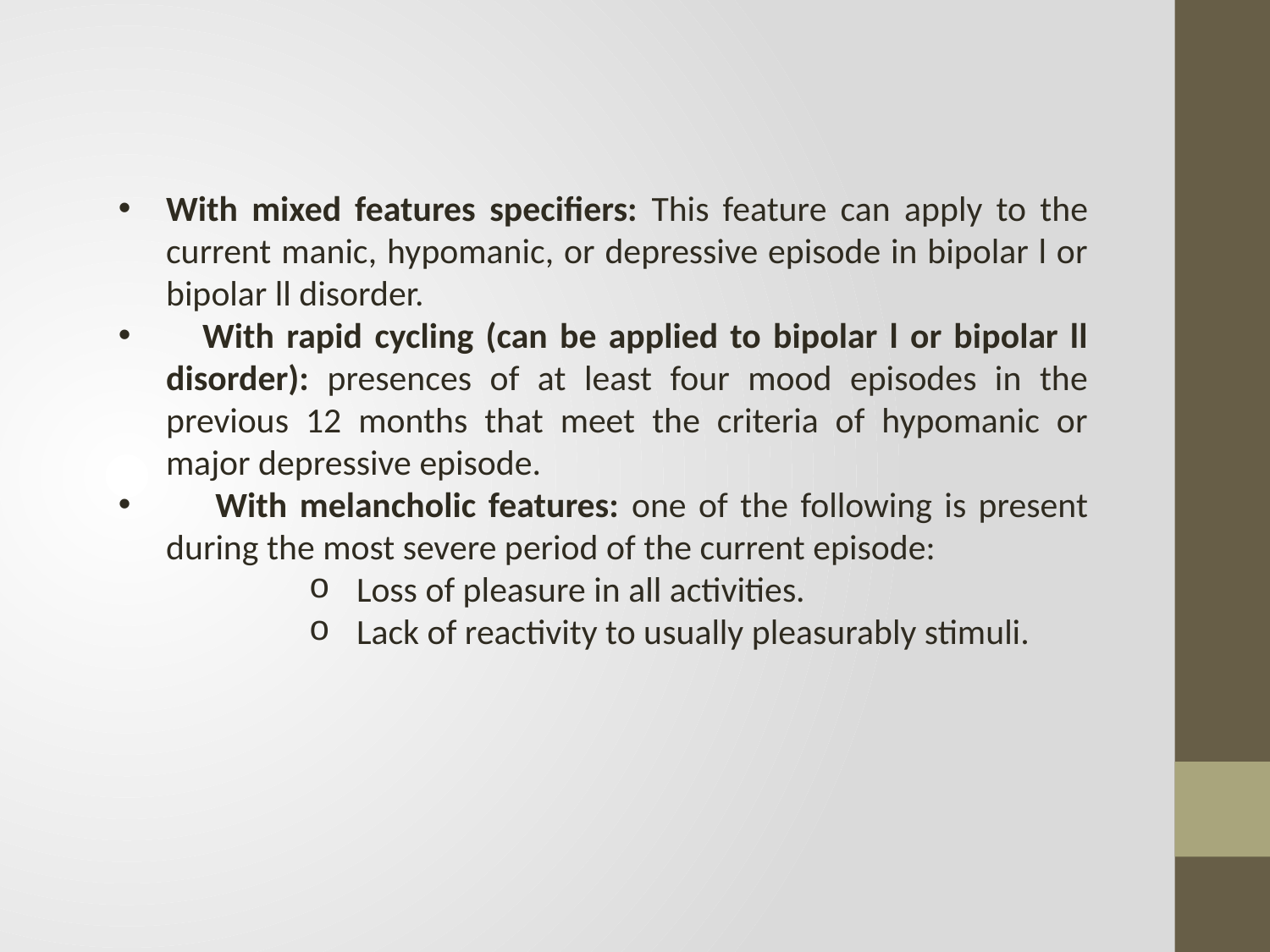

With mixed features specifiers: This feature can apply to the current manic, hypomanic, or depressive episode in bipolar l or bipolar ll disorder.
   With rapid cycling (can be applied to bipolar l or bipolar ll disorder): presences of at least four mood episodes in the previous 12 months that meet the criteria of hypomanic or major depressive episode.
    With melancholic features: one of the following is present during the most severe period of the current episode:
Loss of pleasure in all activities.
Lack of reactivity to usually pleasurably stimuli.